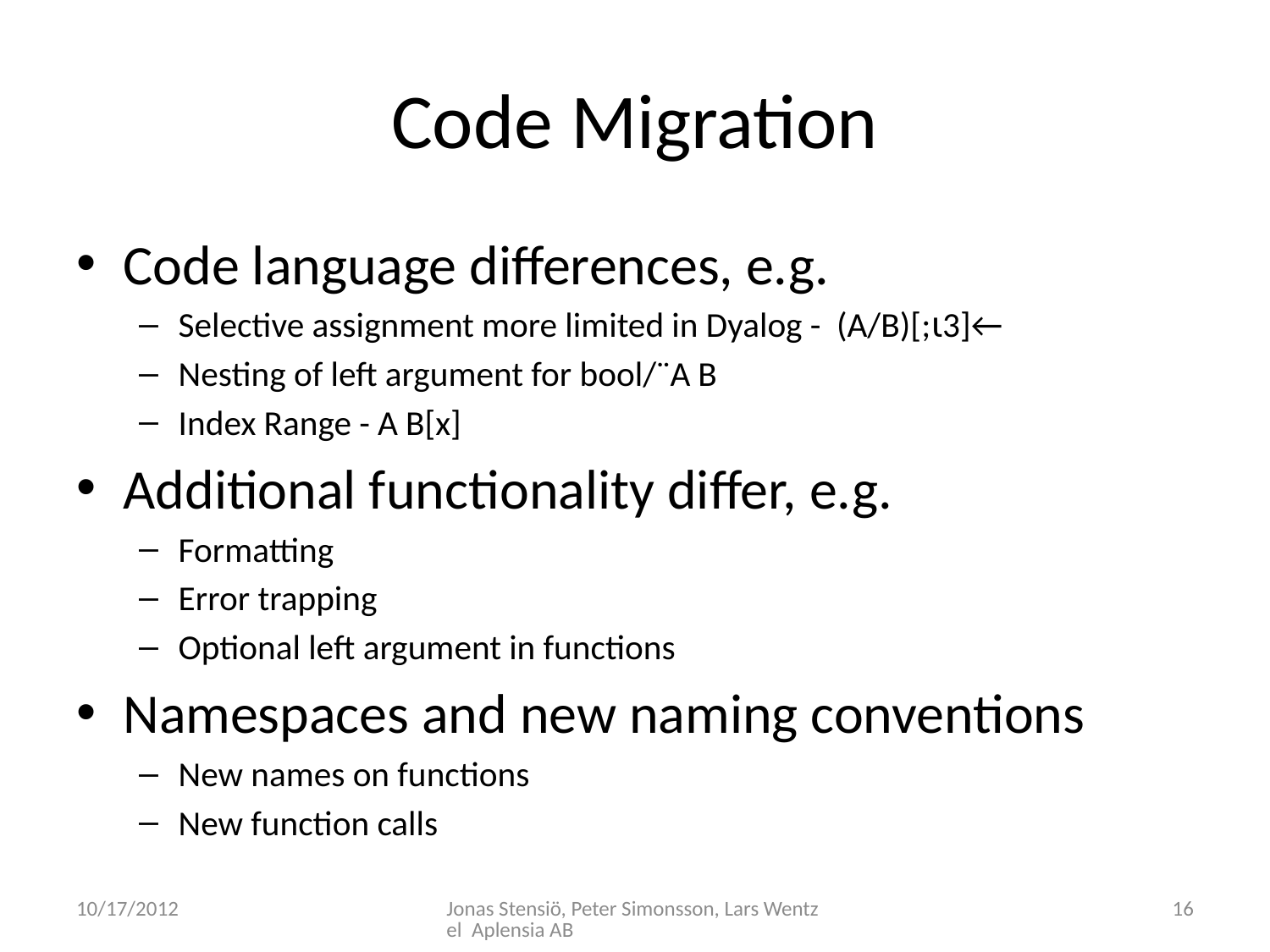

# Code Migration
Code language differences, e.g.
Selective assignment more limited in Dyalog -  (A/B)[;⍳3]←
Nesting of left argument for bool/¨A B
Index Range - A B[x]
Additional functionality differ, e.g.
Formatting
Error trapping
Optional left argument in functions
Namespaces and new naming conventions
New names on functions
New function calls
10/17/2012
Jonas Stensiö, Peter Simonsson, Lars Wentzel  Aplensia AB
16